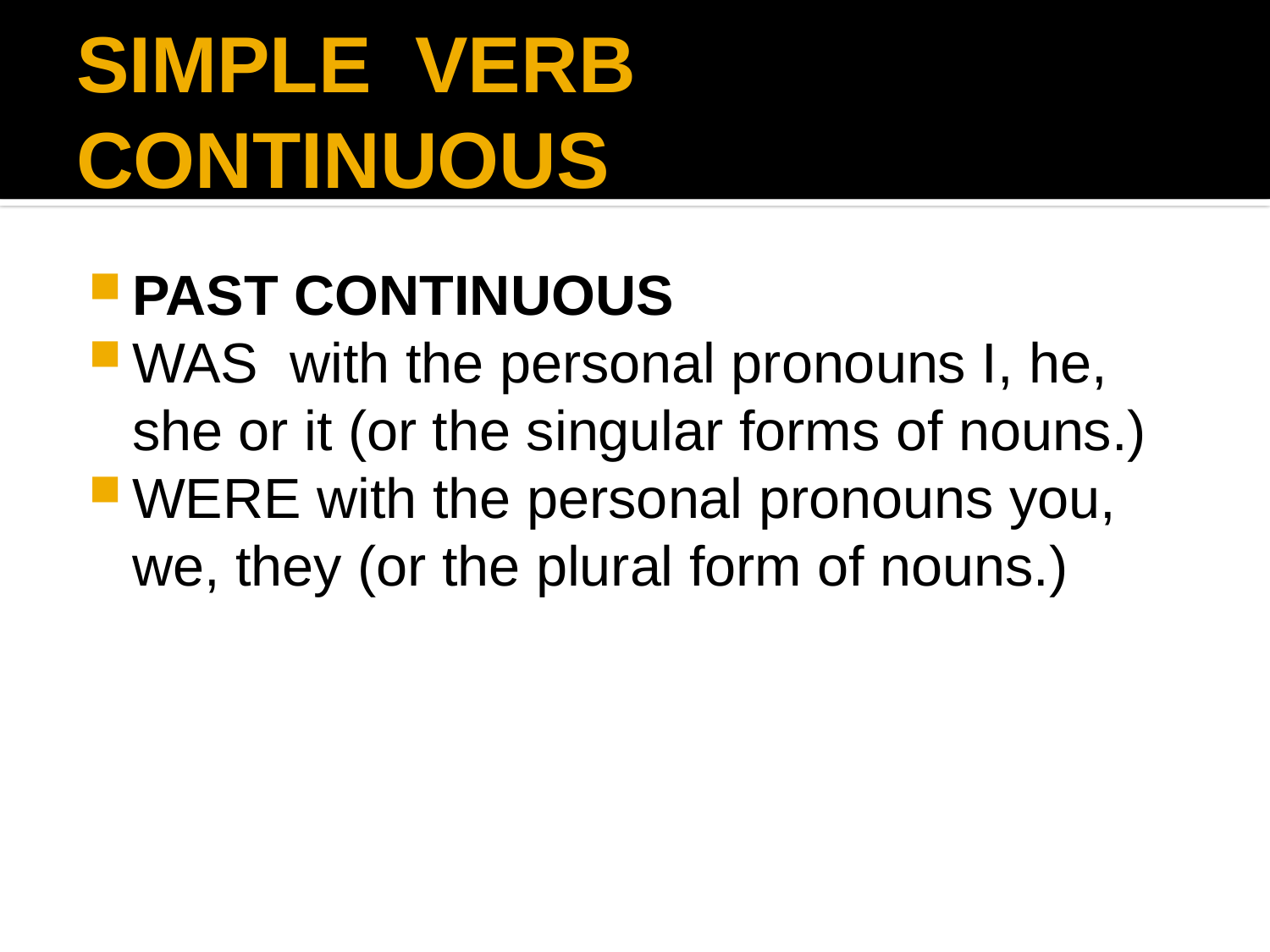

# SIMPLE  VERB  CONTINUOUS
PAST CONTINUOUS
WAS  with the personal pronouns I, he, she or it (or the singular forms of nouns.)
WERE with the personal pronouns you, we, they (or the plural form of nouns.)